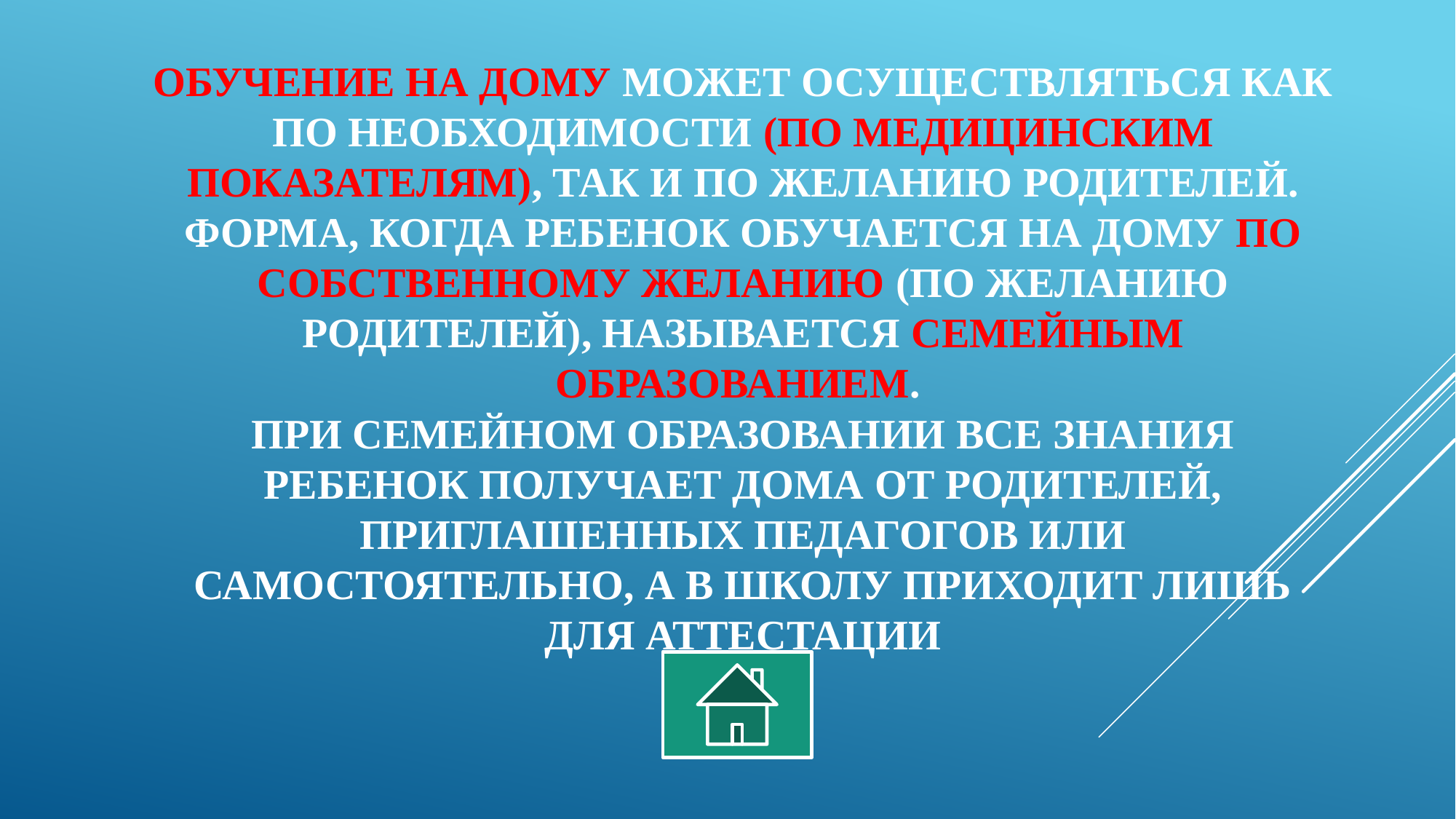

# Обучение на дому может осуществляться как по необходимости (по медицинским показателям), так и по желанию родителей. Форма, когда ребенок обучается на дому по собственному желанию (по желанию родителей), называется семейным образованием. При семейном образовании все знания ребенок получает дома от родителей, приглашенных педагогов или самостоятельно, а в школу приходит лишь для аттестации